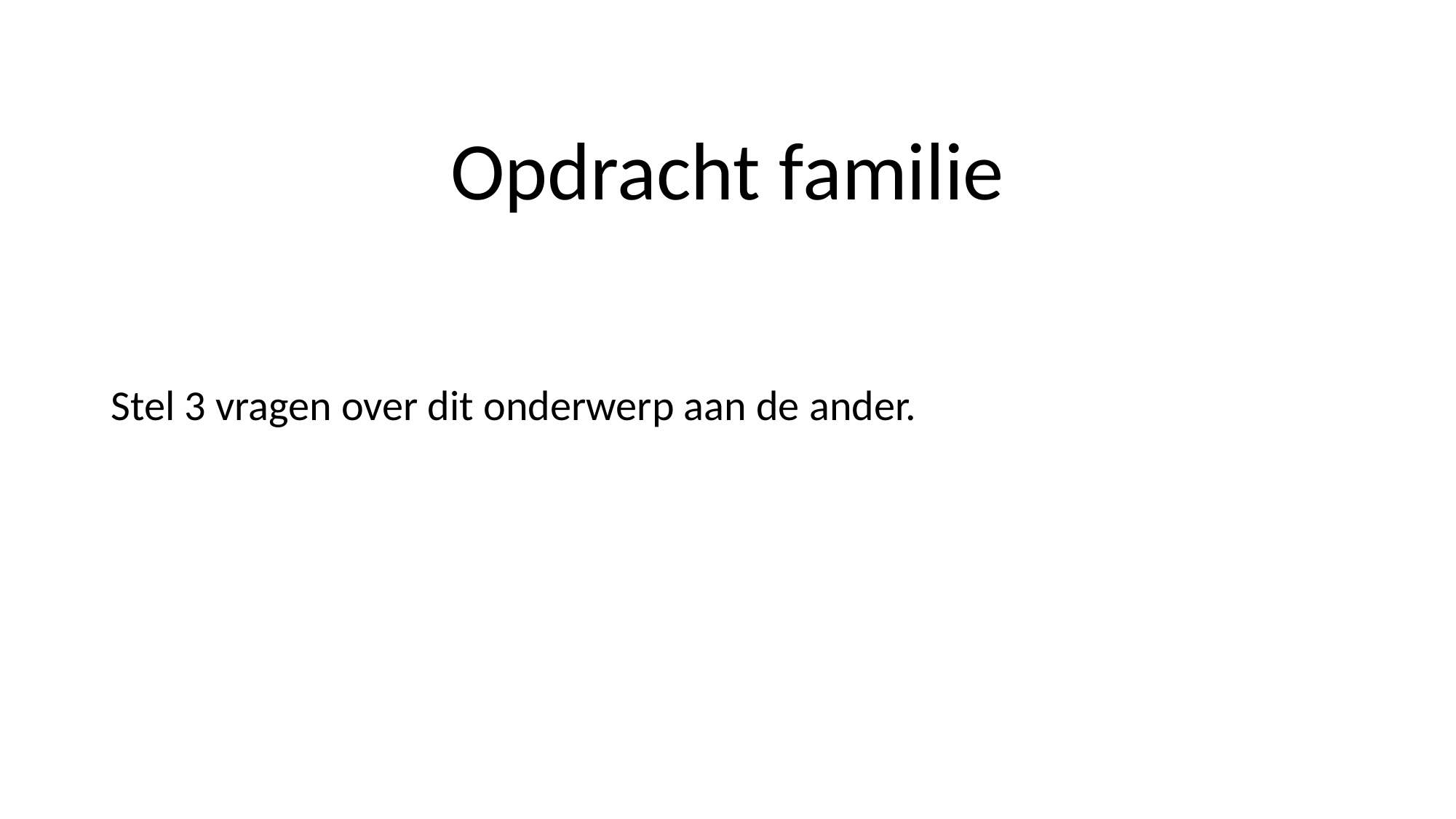

# Opdracht familie
Stel 3 vragen over dit onderwerp aan de ander.